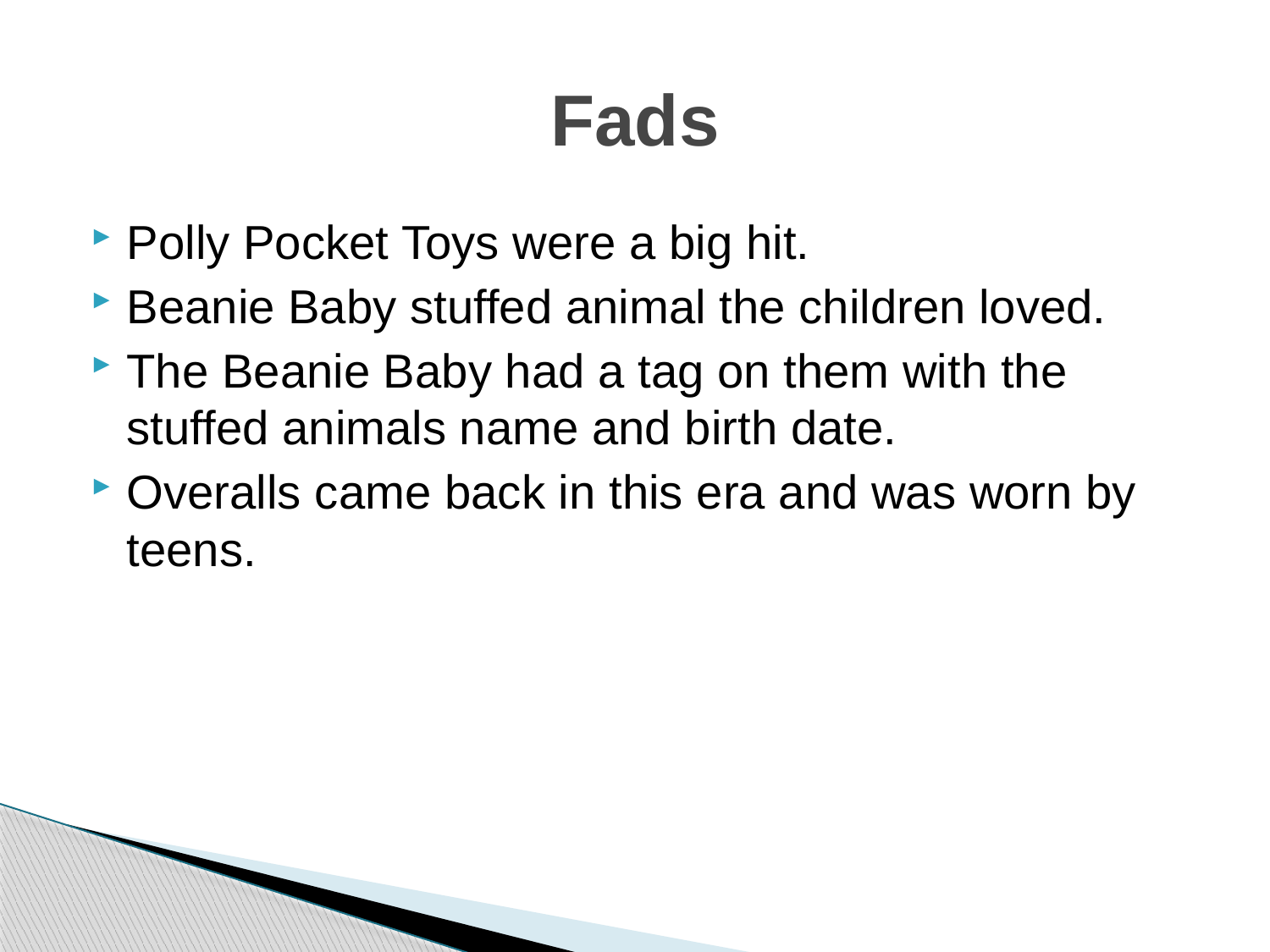

# Fads
Polly Pocket Toys were a big hit.
Beanie Baby stuffed animal the children loved.
The Beanie Baby had a tag on them with the stuffed animals name and birth date.
Overalls came back in this era and was worn by teens.